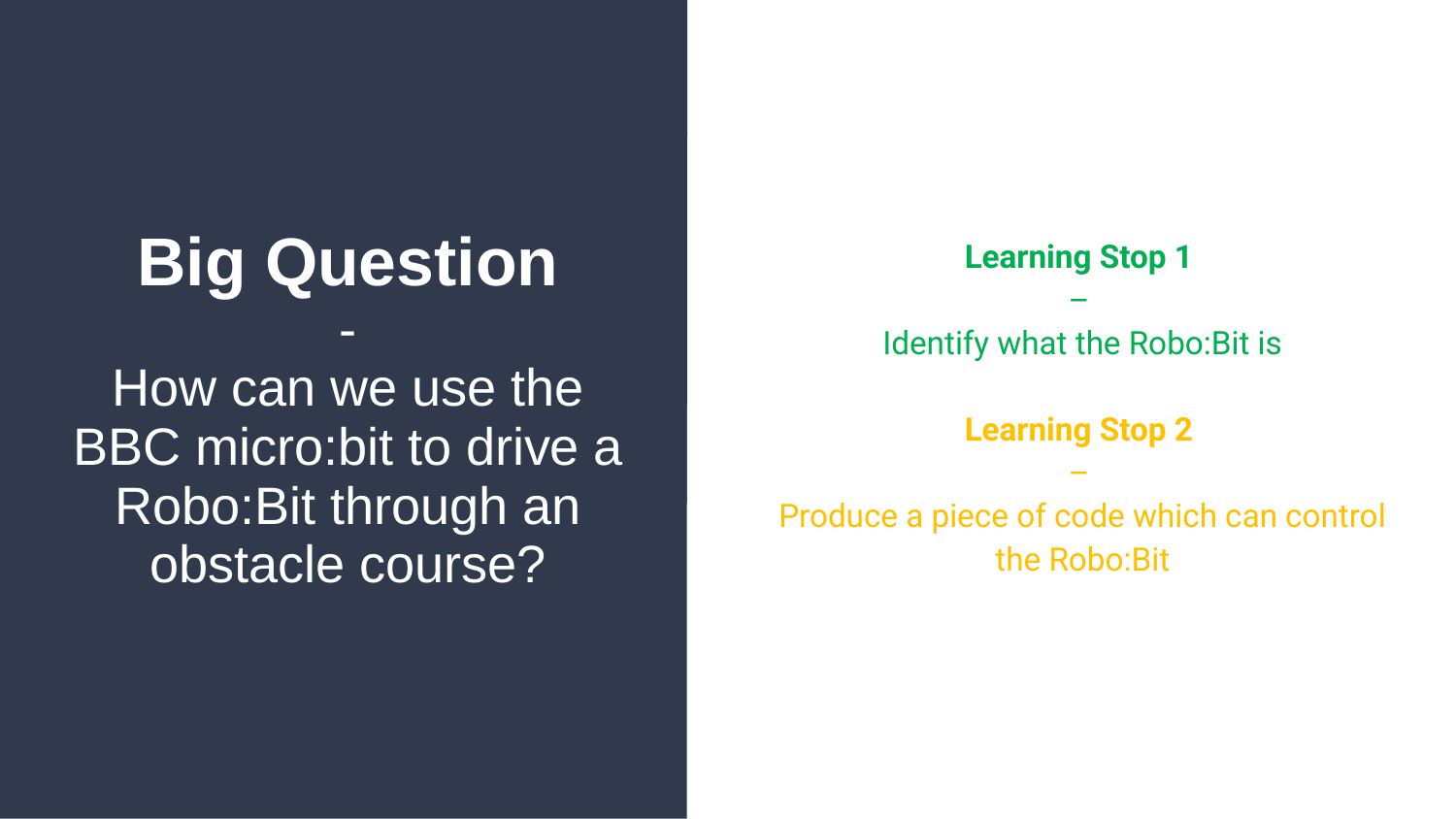

Learning Stop 1
–
Identify what the Robo:Bit is

Learning Stop 2
–
Produce a piece of code which can control the Robo:Bit
# Big Question - How can we use the BBC micro:bit to drive a Robo:Bit through an obstacle course?